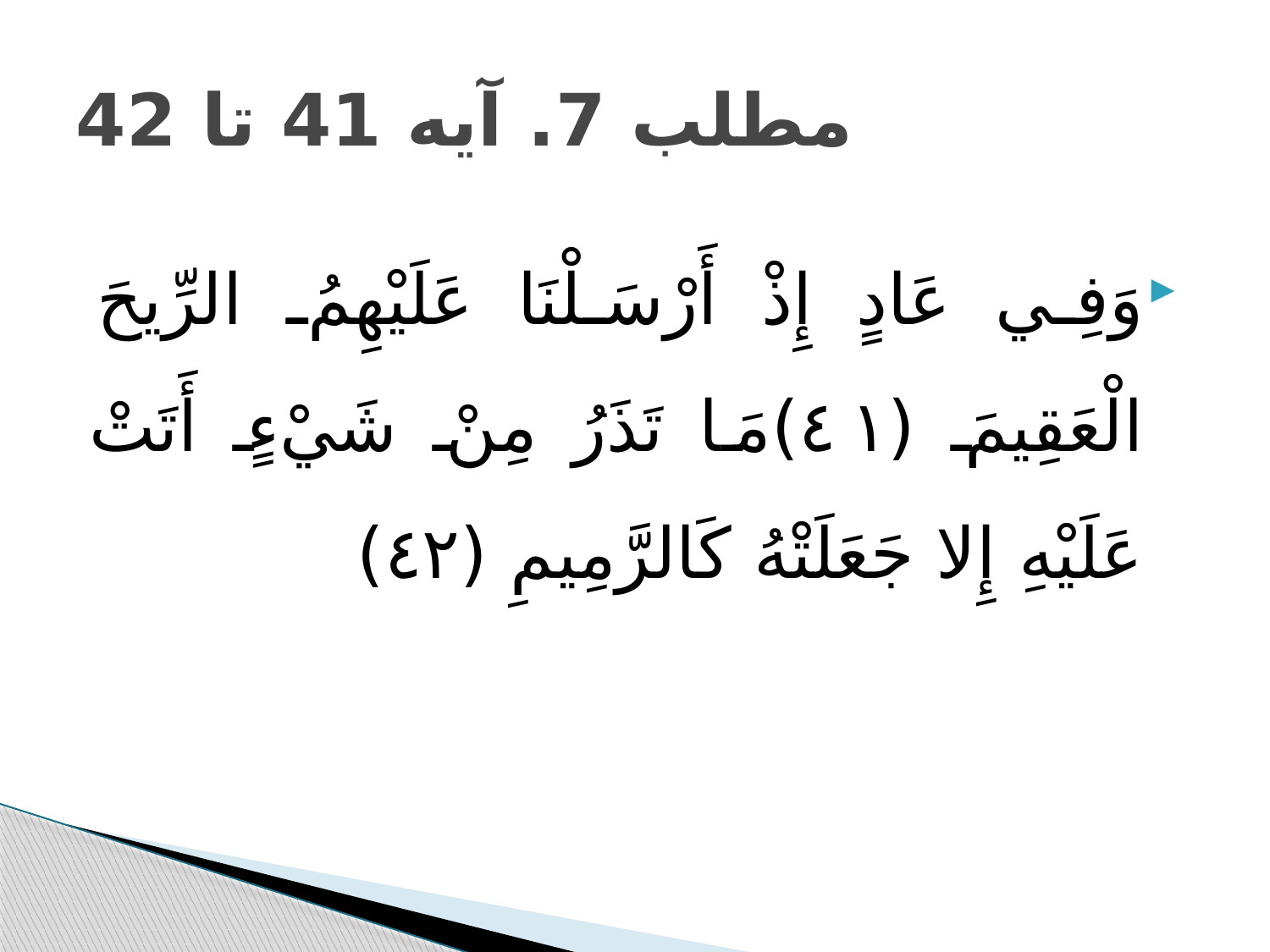

# مطلب 7. آیه 41 تا 42
وَفِي عَادٍ إِذْ أَرْسَلْنَا عَلَيْهِمُ الرِّيحَ الْعَقِيمَ (٤١)مَا تَذَرُ مِنْ شَيْءٍ أَتَتْ عَلَيْهِ إِلا جَعَلَتْهُ كَالرَّمِيمِ (٤٢)